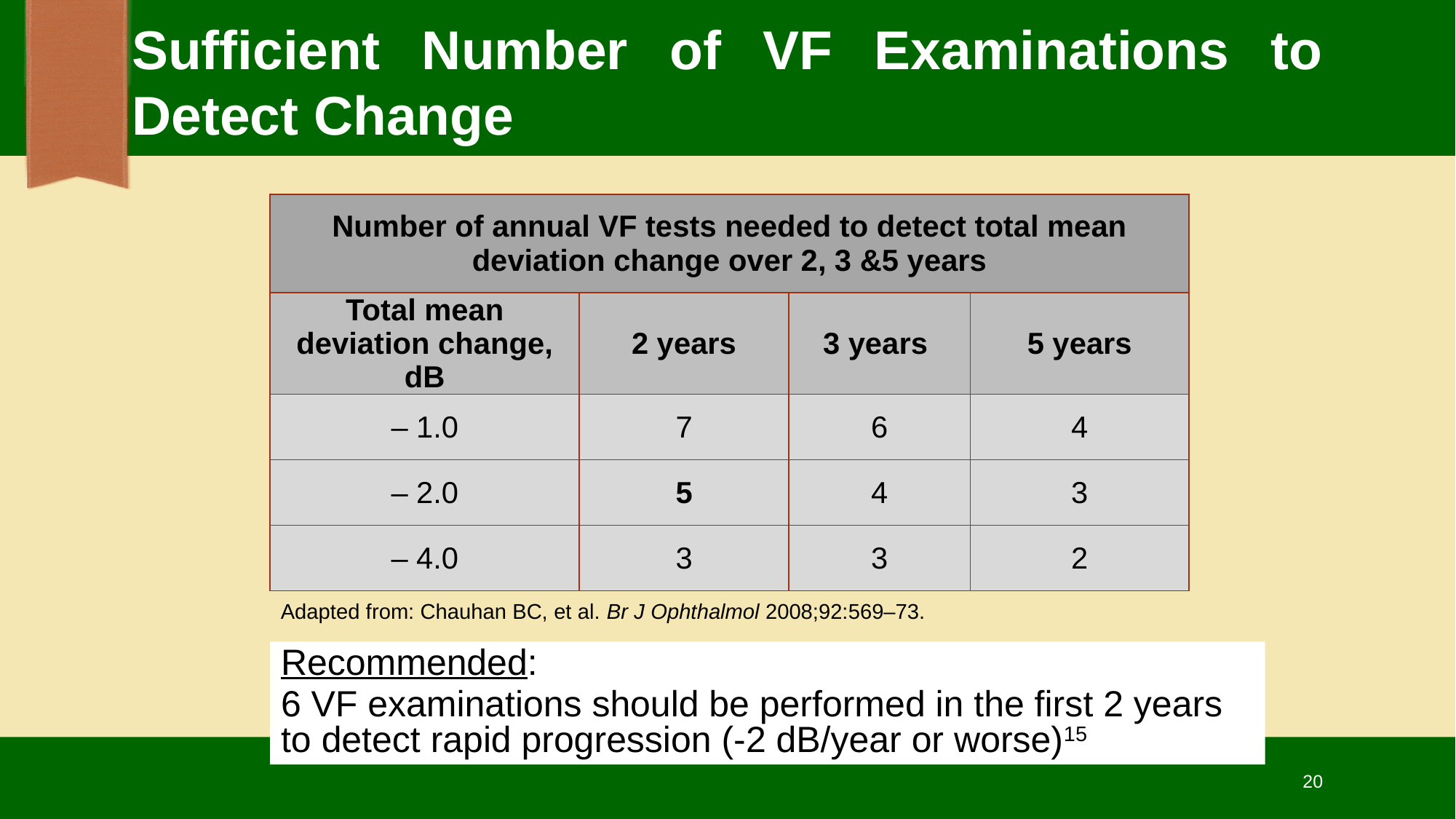

# Sufficient Number of VF Examinations to Detect Change
| Number of annual VF tests needed to detect total mean deviation change over 2, 3 &5 years |  |  |  |
| --- | --- | --- | --- |
| Total mean deviation change, dB | 2 years | 3 years | 5 years |
| – 1.0 | 7 | 6 | 4 |
| – 2.0 | 5 | 4 | 3 |
| – 4.0 | 3 | 3 | 2 |
Adapted from: Chauhan BC, et al. Br J Ophthalmol 2008;92:569–73.
Recommended:
6 VF examinations should be performed in the first 2 years to detect rapid progression (-2 dB/year or worse)15
20